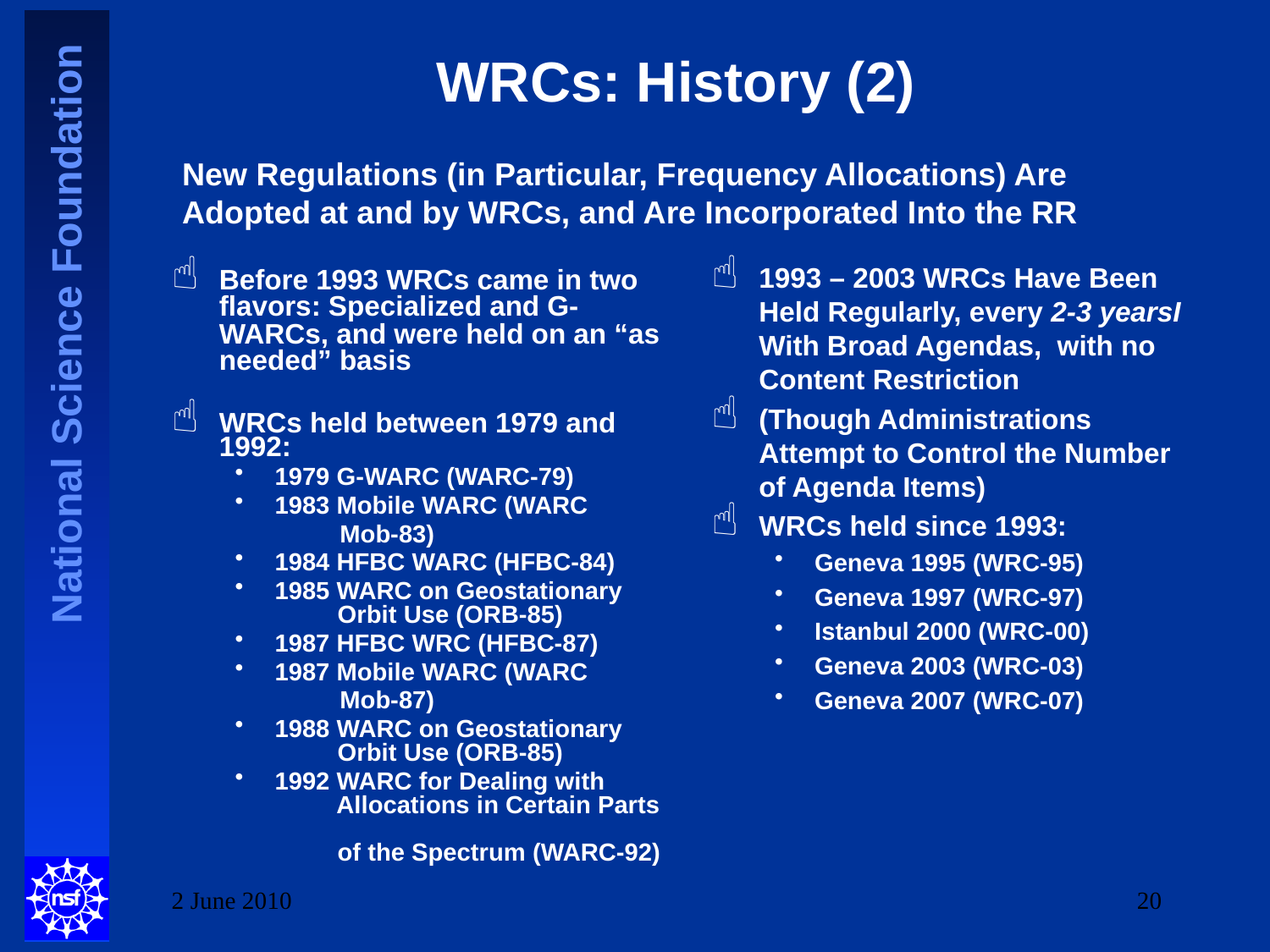

# WRCs: History (2)
New Regulations (in Particular, Frequency Allocations) Are
Adopted at and by WRCs, and Are Incorporated Into the RR

Before 1993 WRCs came in two flavors: Specialized and G-WARCs, and were held on an “as needed” basis

WRCs held between 1979 and 1992:
1979 G-WARC (WARC-79)
1983 Mobile WARC (WARC
               Mob-83)
1984 HFBC WARC (HFBC-84)
1985 WARC on Geostationary
         Orbit Use (ORB-85)
1987 HFBC WRC (HFBC-87)
1987 Mobile WARC (WARC
               Mob-87)
1988 WARC on Geostationary
         Orbit Use (ORB-85)
1992 WARC for Dealing with
         Allocations in Certain Parts
         of the Spectrum (WARC-92)

1993 – 2003 WRCs Have Been Held Regularly, every 2-3 yearsI With Broad Agendas,  with no Content Restriction
(Though Administrations Attempt to Control the Number of Agenda Items)
WRCs held since 1993:
Geneva 1995 (WRC-95)
Geneva 1997 (WRC-97)
Istanbul 2000 (WRC-00)
Geneva 2003 (WRC-03)
Geneva 2007 (WRC-07)
2 June 2010
20